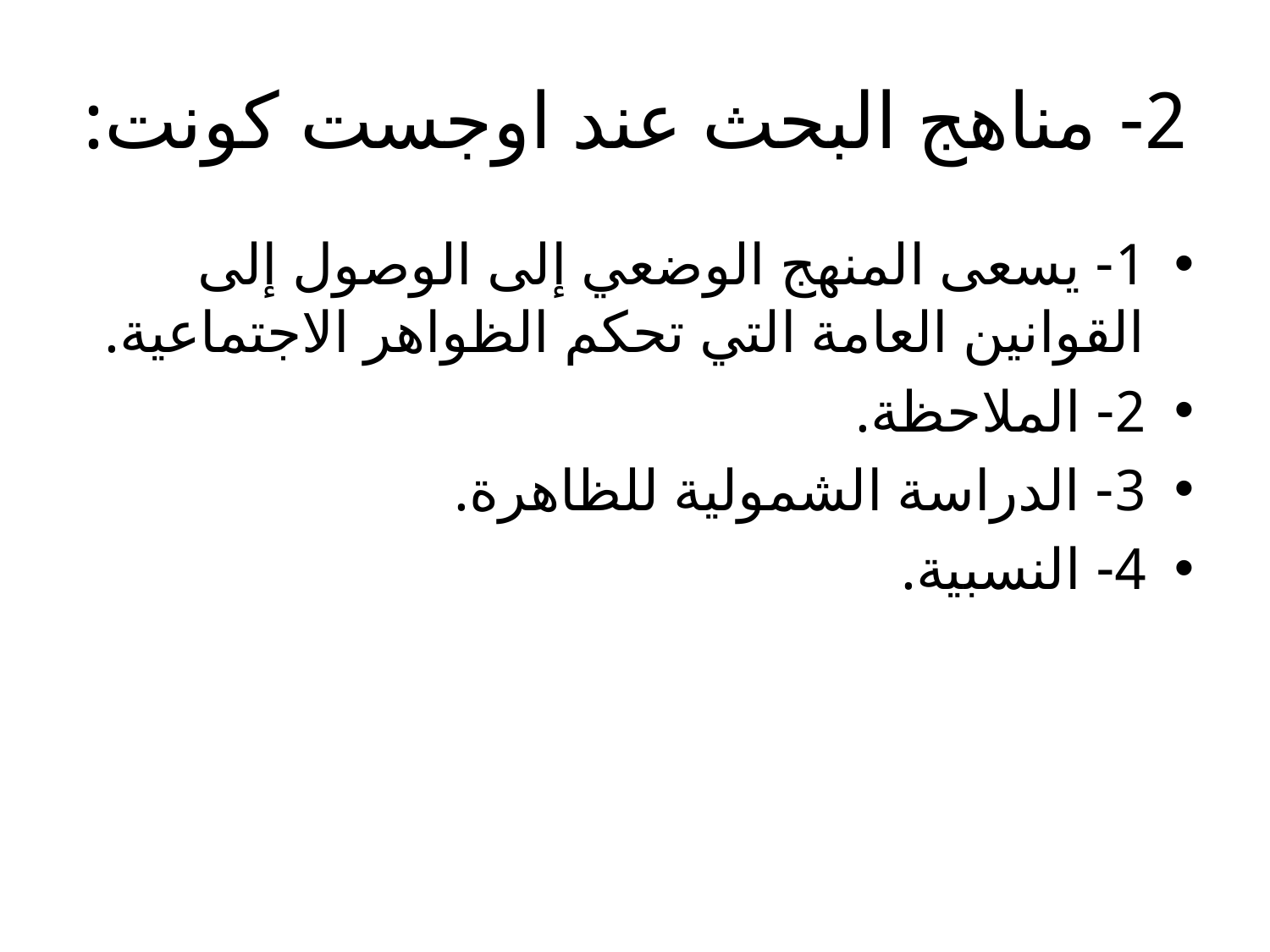

# 2- مناهج البحث عند اوجست كونت:
1- يسعى المنهج الوضعي إلى الوصول إلى القوانين العامة التي تحكم الظواهر الاجتماعية.
2- الملاحظة.
3- الدراسة الشمولية للظاهرة.
4- النسبية.